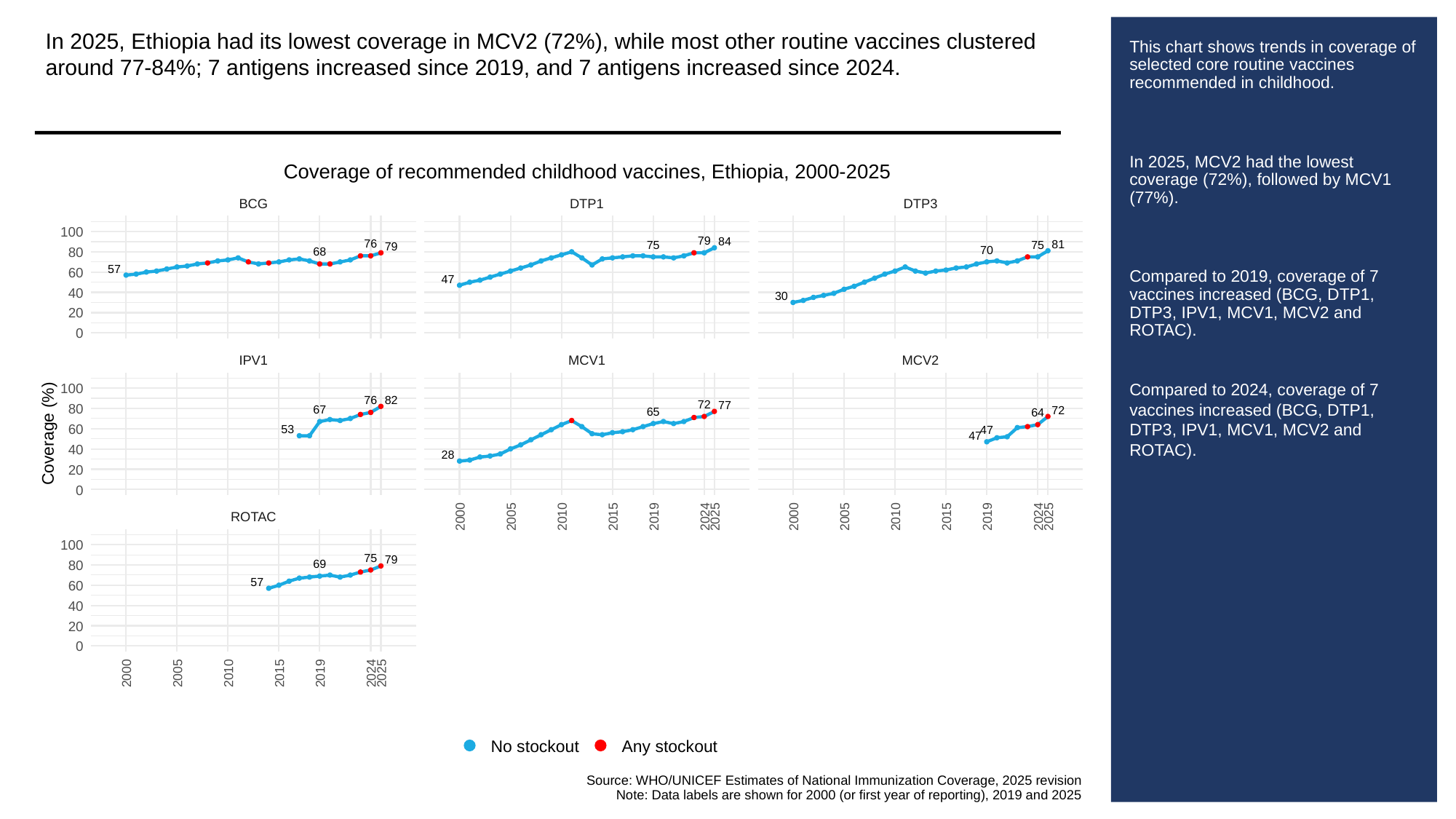

In 2025, Ethiopia had its lowest coverage in MCV2 (72%), while most other routine vaccines clustered around 77-84%; 7 antigens increased since 2019, and 7 antigens increased since 2024.
# This chart shows trends in coverage of selected core routine vaccines recommended in childhood.

In 2025, MCV2 had the lowest coverage (72%), followed by MCV1 (77%).

Compared to 2019, coverage of 7 vaccines increased (BCG, DTP1, DTP3, IPV1, MCV1, MCV2 and ROTAC).

Compared to 2024, coverage of 7 vaccines increased (BCG, DTP1, DTP3, IPV1, MCV1, MCV2 and ROTAC).

Coverage of recommended childhood vaccines, Ethiopia, 2000-2025
BCG
DTP1
DTP3

100

79
84
76
81
75
75

79
70

80
68

57

60

47

40

30

20

0

IPV1
MCV1
MCV2

100

82
76

72
77
80

67
72

65
64

60

53
47

Coverage (%)

47

40

28

20

0

ROTAC
2000
2005
2010
2015
2019
2024
2025
2000
2005
2010
2015
2019
2024
2025

100

75

79
69
80

57

60

40

20

0

2000
2005
2010
2015
2019
2024
2025
No stockout
Any stockout

Source: WHO/UNICEF Estimates of National Immunization Coverage, 2025 revision
Note: Data labels are shown for 2000 (or first year of reporting), 2019 and 2025